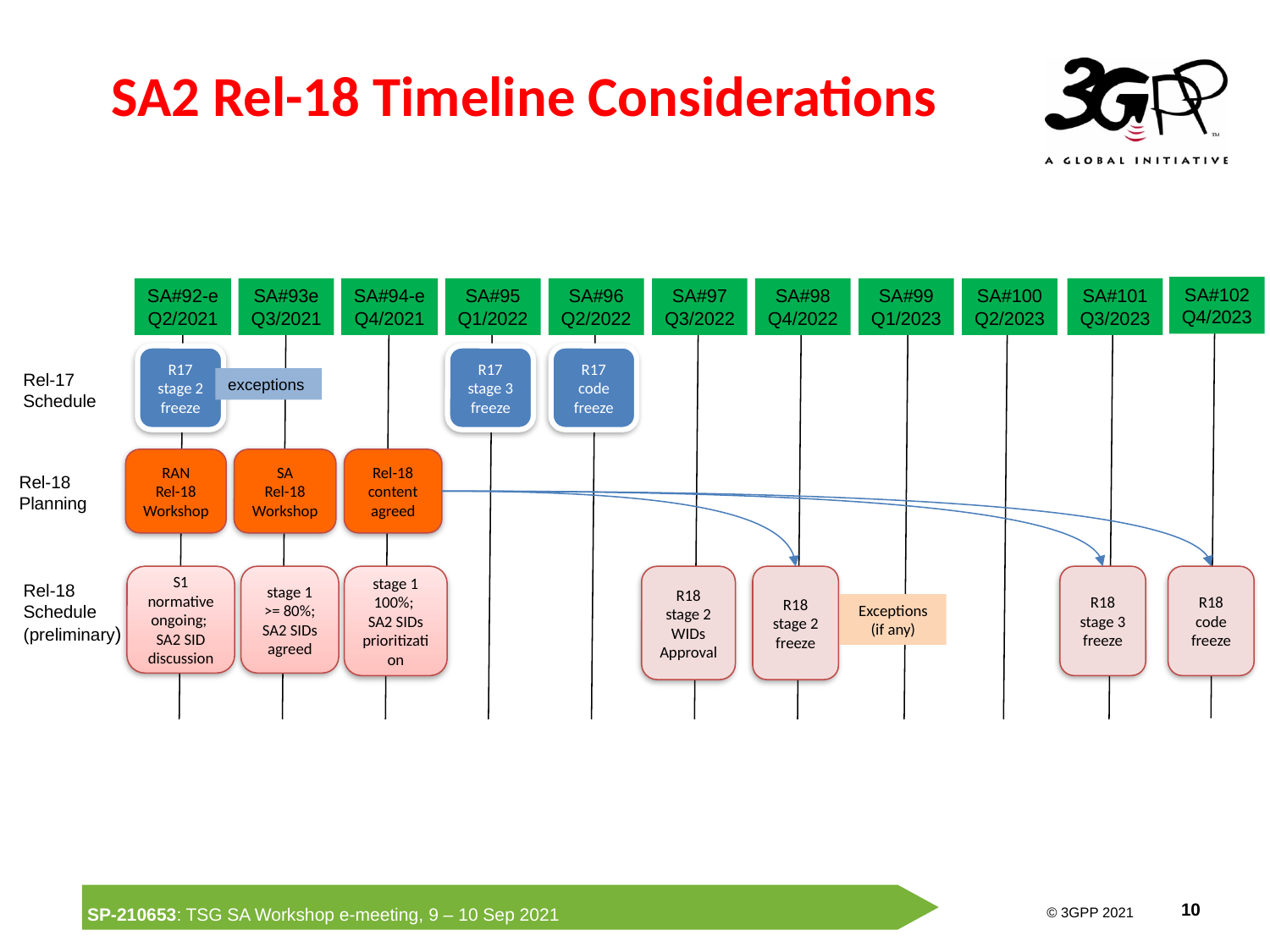

# SA2 Rel-18 Timeline Considerations
SA#102
Q4/2023
SA#92-e
Q2/2021
SA#93e
Q3/2021
SA#94-e
Q4/2021
SA#95
Q1/2022
SA#96
Q2/2022
SA#97
Q3/2022
SA#98
Q4/2022
SA#99
Q1/2023
SA#100
Q2/2023
SA#101
Q3/2023
R17 stage 2
freeze
R17 stage 3
freeze
R17 code
freeze
Rel-17
Schedule
exceptions
RAN
Rel-18
Workshop
SA
Rel-18
Workshop
Rel-18
content agreed
Rel-18
Planning
S1 normative ongoing;
SA2 SID discussion
stage 1
>= 80%; SA2 SIDs agreed
stage 1
100%;
SA2 SIDs prioritization
R18 stage 2
WIDs Approval
R18 stage 2
freeze
R18 stage 3
freeze
R18 code
freeze
Rel-18
Schedule
(preliminary)
Exceptions
(if any)